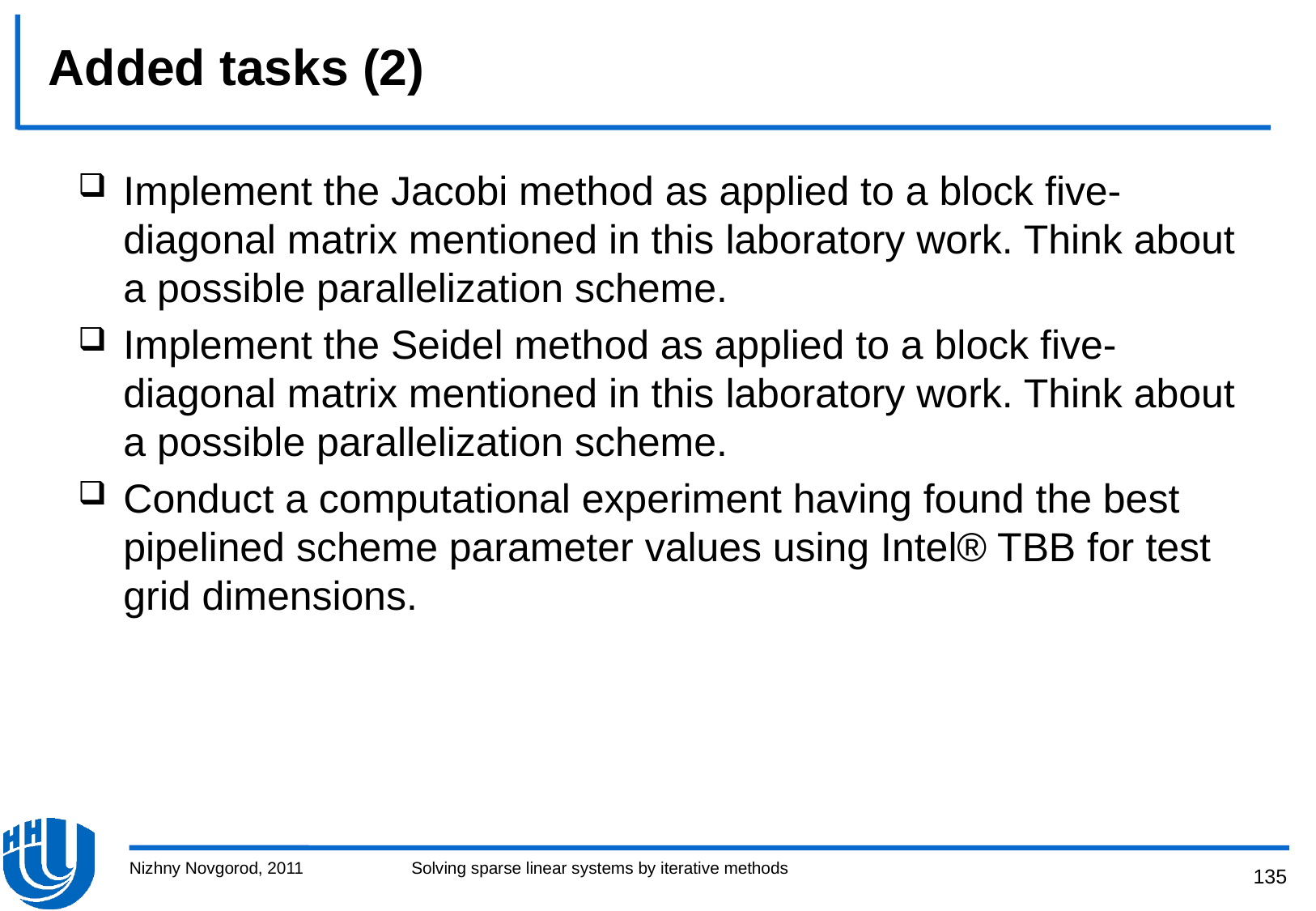

# Added tasks (2)
Implement the Jacobi method as applied to a block five-diagonal matrix mentioned in this laboratory work. Think about a possible parallelization scheme.
Implement the Seidel method as applied to a block five-diagonal matrix mentioned in this laboratory work. Think about a possible parallelization scheme.
Conduct a computational experiment having found the best pipelined scheme parameter values using Intel® TBB for test grid dimensions.

Nizhny Novgorod, 2011
Solving sparse linear systems by iterative methods